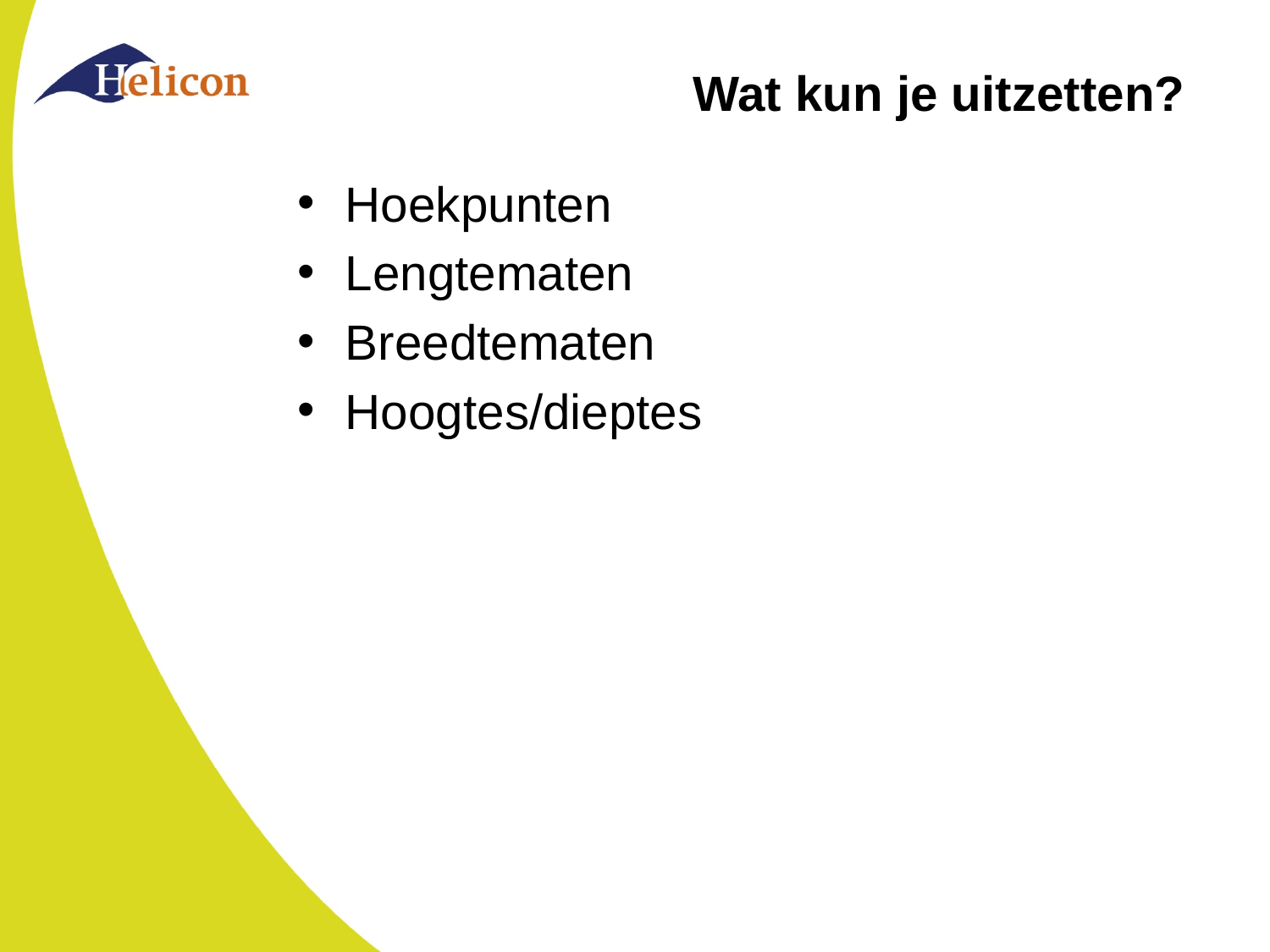

# Wat kun je uitzetten?
Hoekpunten
Lengtematen
Breedtematen
Hoogtes/dieptes